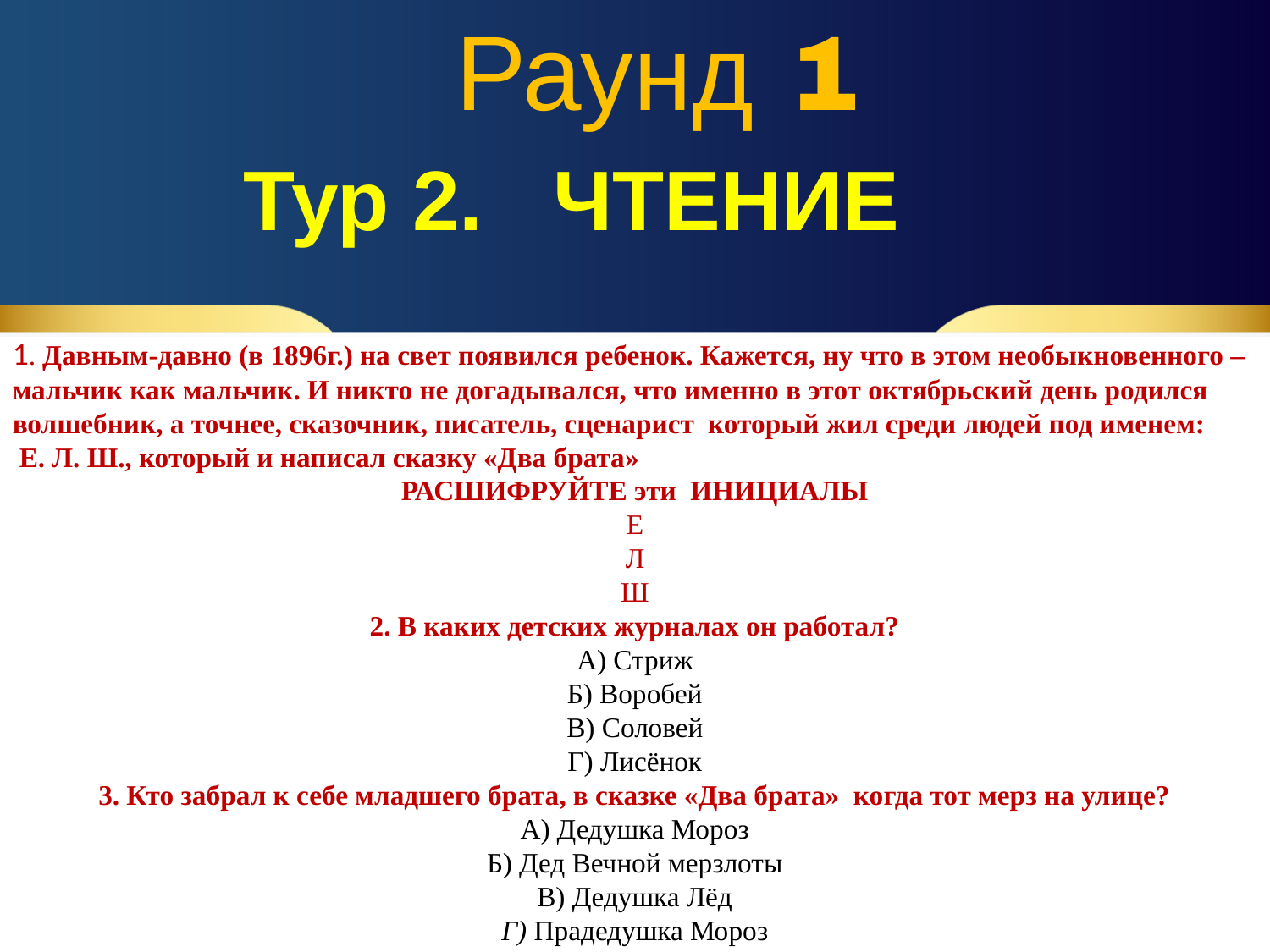

# Раунд 1
Тур 2.   ЧТЕНИЕ
1. Давным-давно (в 1896г.) на свет появился ребенок. Кажется, ну что в этом необыкновенного – мальчик как мальчик. И никто не догадывался, что именно в этот октябрьский день родился волшебник, а точнее, сказочник, писатель, сценарист  который жил среди людей под именем:
 Е. Л. Ш., который и написал сказку «Два брата»
РАСШИФРУЙТЕ эти  ИНИЦИАЛЫ
Е
Л
Ш
2. В каких детских журналах он работал?
А) Стриж
Б) Воробей
В) Соловей
Г) Лисёнок
3. Кто забрал к себе младшего брата, в сказке «Два брата»  когда тот мерз на улице?
А) Дедушка Мороз
Б) Дед Вечной мерзлоты
В) Дедушка Лёд
Г) Прадедушка Мороз